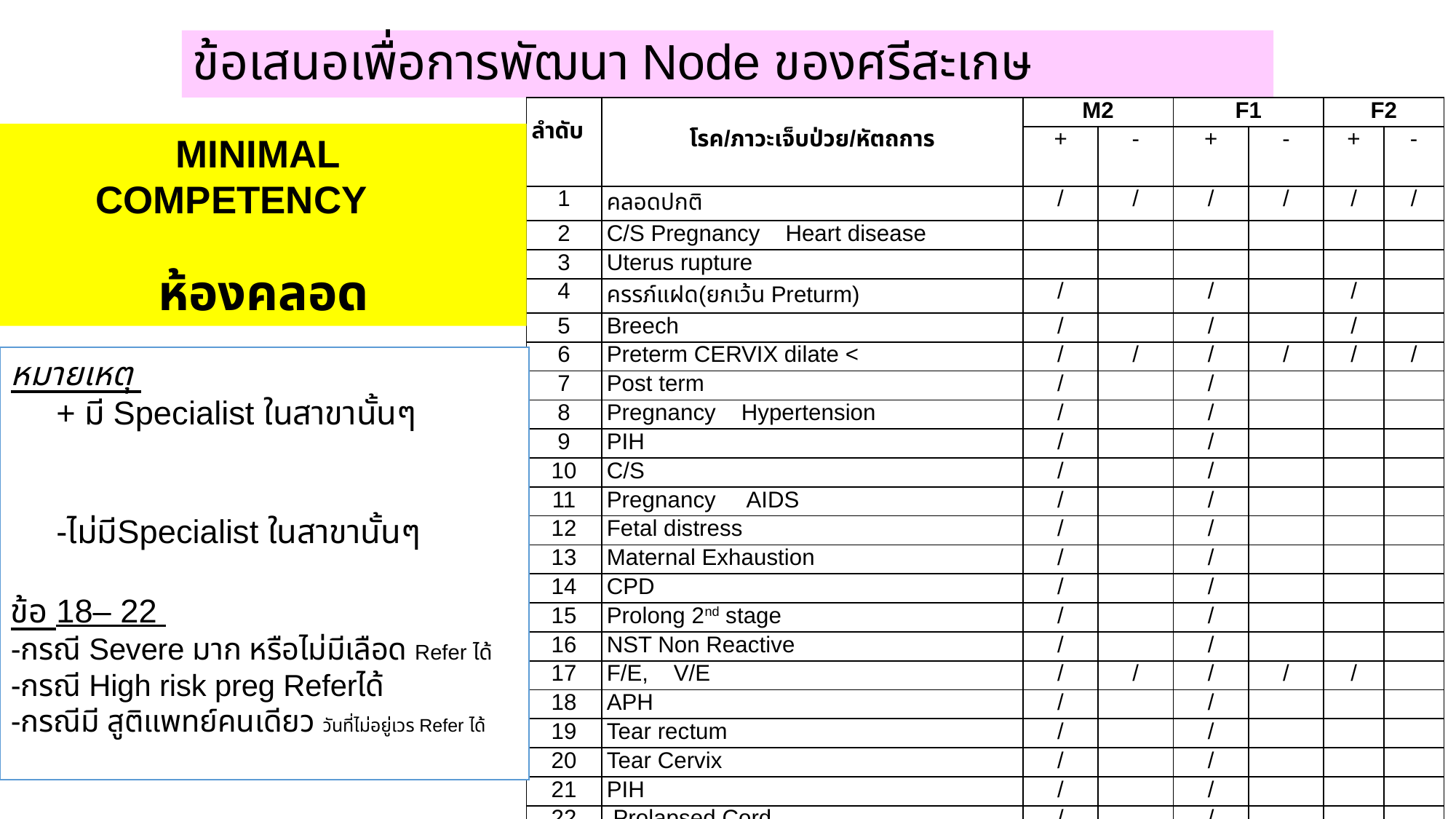

# ข้อเสนอเพื่อการพัฒนา Node ของศรีสะเกษ
| ลำดับ | โรค/ภาวะเจ็บป่วย/หัตถการ | M2 |  | F1 |  | F2 |  |
| --- | --- | --- | --- | --- | --- | --- | --- |
|  |  | + | - | + | - | + | - |
| 1 | คลอดปกติ | / | / | / | / | / | / |
| 2 | C/S Pregnancy Heart disease |  |  |  |  |  |  |
| 3 | Uterus rupture |  |  |  |  |  |  |
| 4 | ครรภ์แฝด(ยกเว้น Preturm) | / |  | / |  | / |  |
| 5 | Breech | / |  | / |  | / |  |
| 6 | Preterm CERVIX dilate < | / | / | / | / | / | / |
| 7 | Post term | / |  | / |  |  |  |
| 8 | Pregnancy Hypertension | / |  | / |  |  |  |
| 9 | PIH | / |  | / |  |  |  |
| 10 | C/S | / |  | / |  |  |  |
| 11 | Pregnancy AIDS | / |  | / |  |  |  |
| 12 | Fetal distress | / |  | / |  |  |  |
| 13 | Maternal Exhaustion | / |  | / |  |  |  |
| 14 | CPD | / |  | / |  |  |  |
| 15 | Prolong 2nd stage | / |  | / |  |  |  |
| 16 | NST Non Reactive | / |  | / |  |  |  |
| 17 | F/E, V/E | / | / | / | / | / |  |
| 18 | APH | / |  | / |  |  |  |
| 19 | Tear rectum | / |  | / |  |  |  |
| 20 | Tear Cervix | / |  | / |  |  |  |
| 21 | PIH | / |  | / |  |  |  |
| 22 | Prolapsed Cord | / |  | / |  |  |  |
MINIMAL
COMPETENCY

ห้องคลอด
หมายเหตุ
     + มี Specialist ในสาขานั้นๆ
     -ไม่มีSpecialist ในสาขานั้นๆ

ข้อ 18– 22
-กรณี Severe มาก หรือไม่มีเลือด Refer ได้
-กรณี High risk preg Referได้
-กรณีมี สูติแพทย์คนเดียว วันที่ไม่อยู่เวร Refer ได้